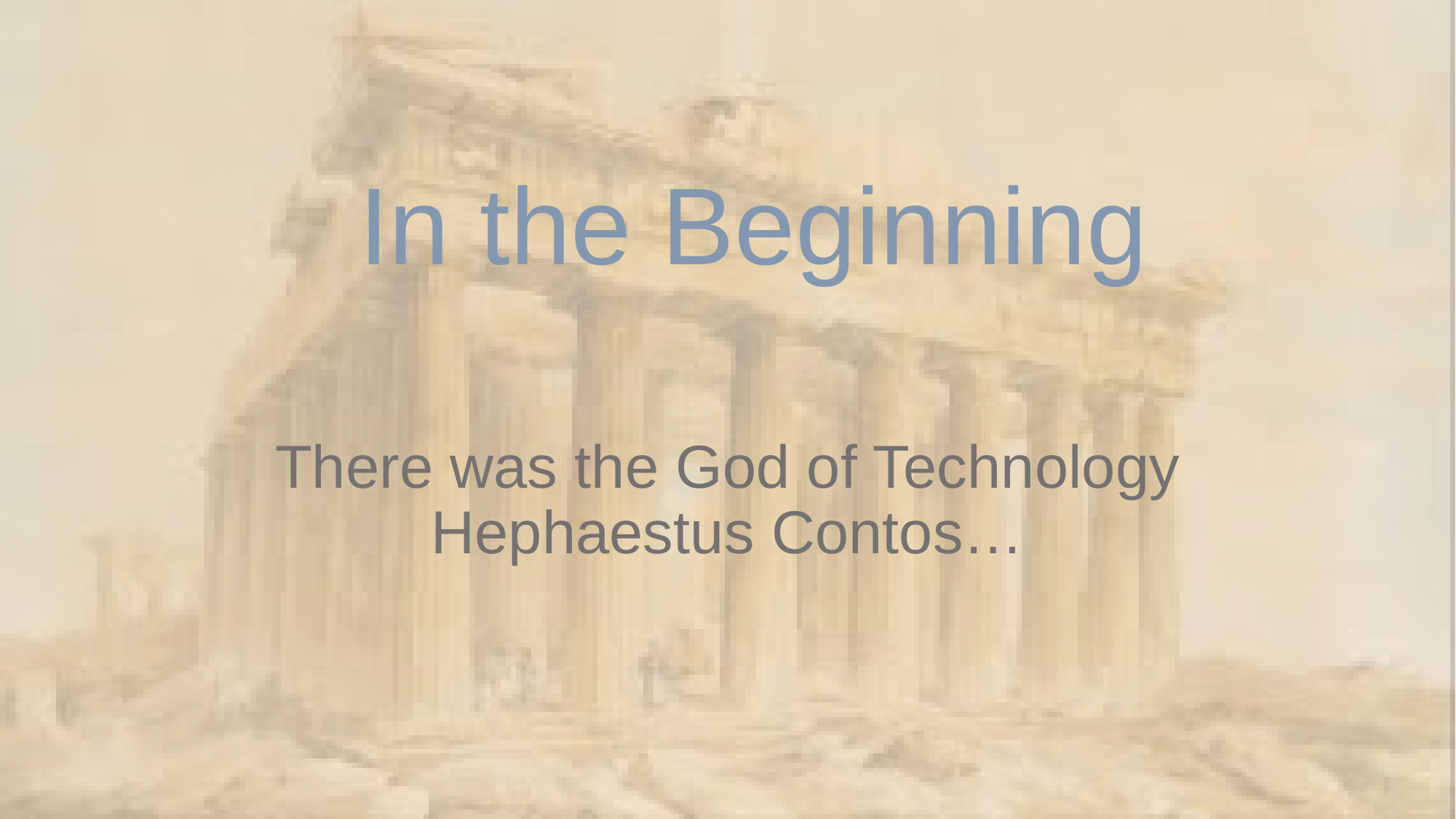

# In the Beginning
There was the God of Technology Hephaestus Contos…